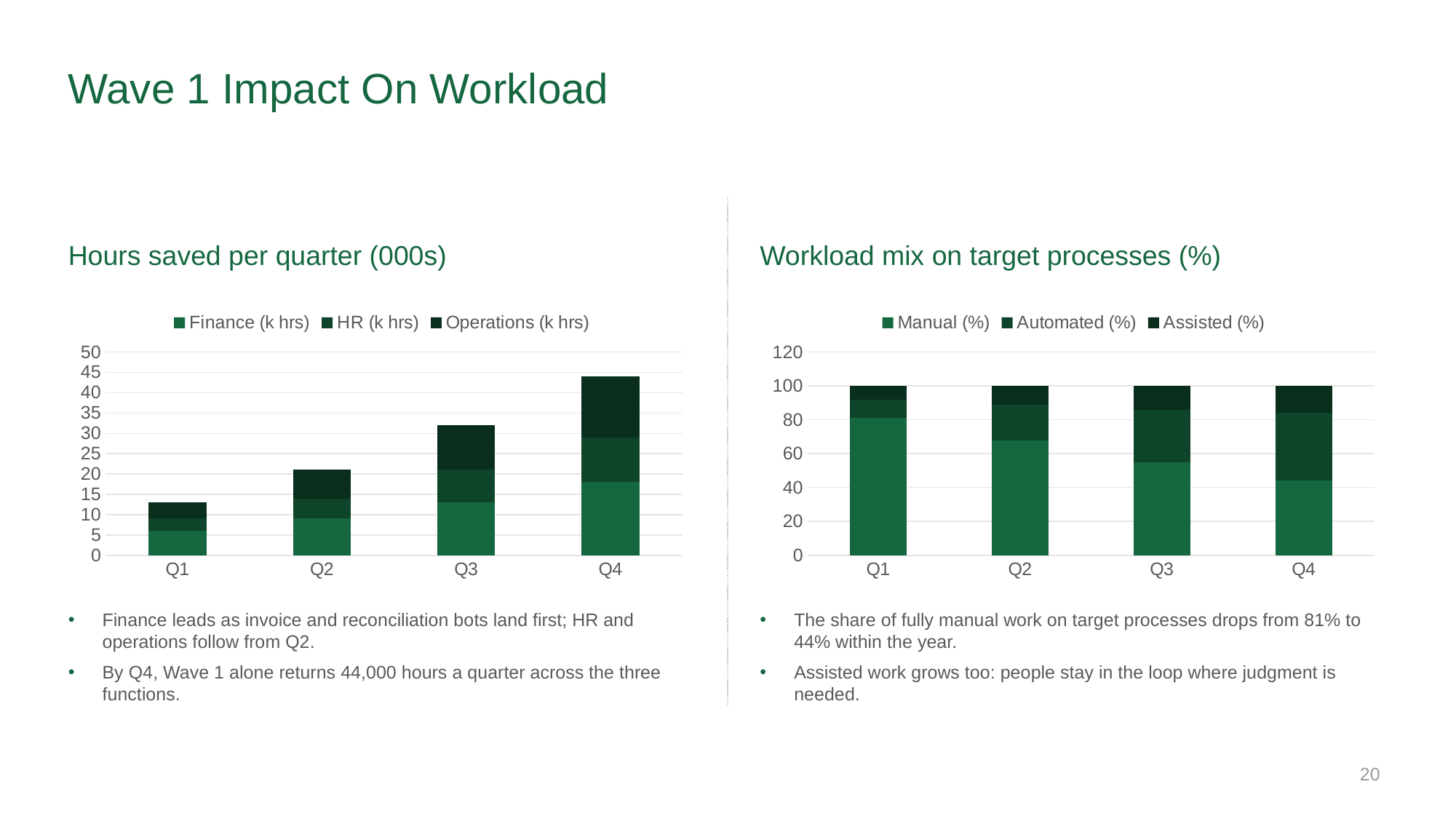

# Wave 1 Impact On Workload
Hours saved per quarter (000s)
Workload mix on target processes (%)

### Chart

| Category | Finance (k hrs) | HR (k hrs) | Operations (k hrs) |
|---|---|---|---|
| Q1 | 6.0 | 3.0 | 4.0 |
| Q2 | 9.0 | 5.0 | 7.0 |
| Q3 | 13.0 | 8.0 | 11.0 |
| Q4 | 18.0 | 11.0 | 15.0 |

### Chart

| Category | Manual (%) | Automated (%) | Assisted (%) |
|---|---|---|---|
| Q1 | 81.0 | 11.0 | 8.0 |
| Q2 | 68.0 | 21.0 | 11.0 |
| Q3 | 55.0 | 31.0 | 14.0 |
| Q4 | 44.0 | 40.0 | 16.0 |
Finance leads as invoice and reconciliation bots land first; HR and operations follow from Q2.
By Q4, Wave 1 alone returns 44,000 hours a quarter across the three functions.
The share of fully manual work on target processes drops from 81% to 44% within the year.
Assisted work grows too: people stay in the loop where judgment is needed.
20